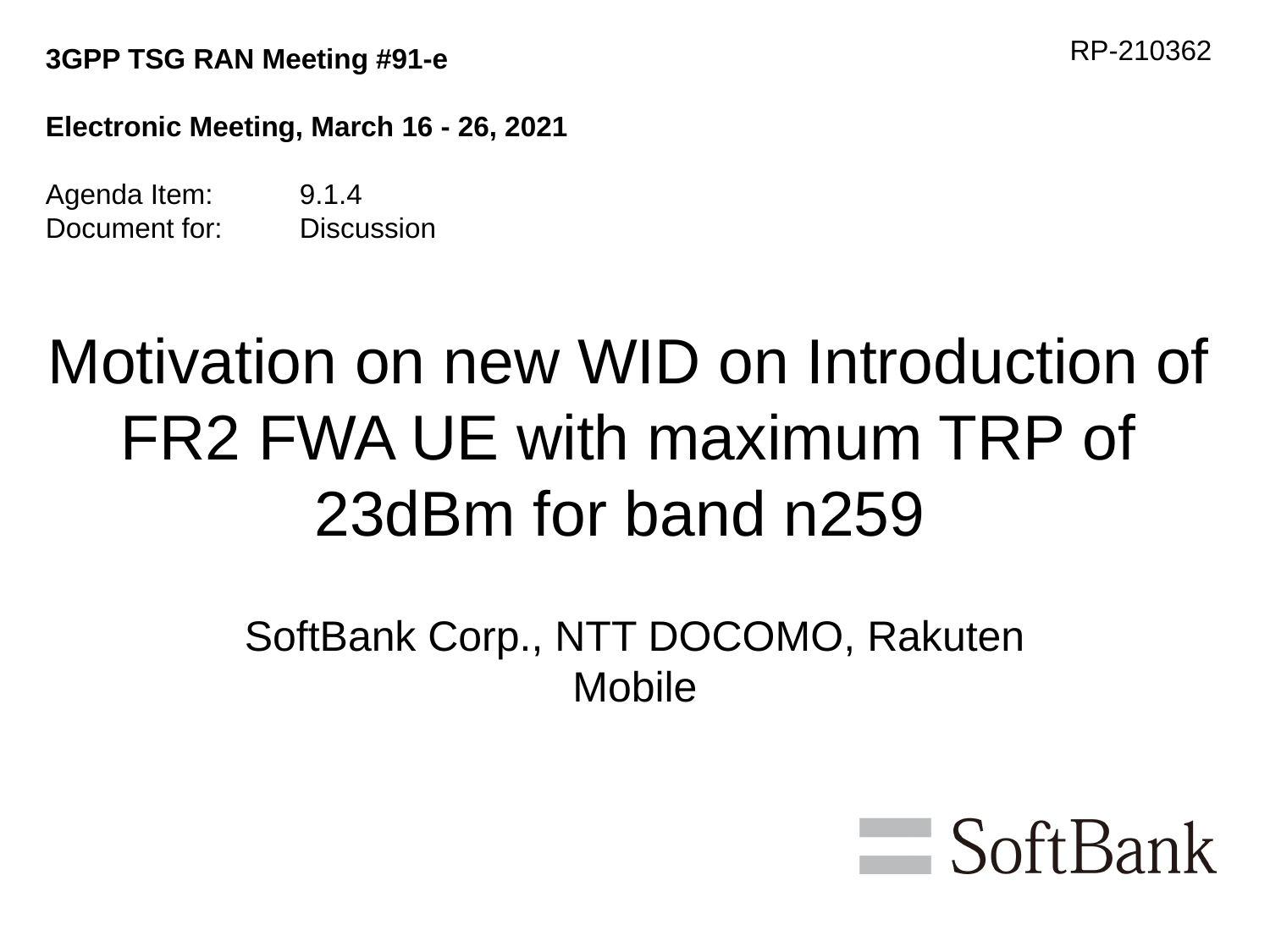

RP-210362
3GPP TSG RAN Meeting #91-e
Electronic Meeting, March 16 - 26, 2021

Agenda Item:	9.1.4
Document for:	Discussion
# Motivation on new WID on Introduction of FR2 FWA UE with maximum TRP of 23dBm for band n259
SoftBank Corp., NTT DOCOMO, Rakuten Mobile